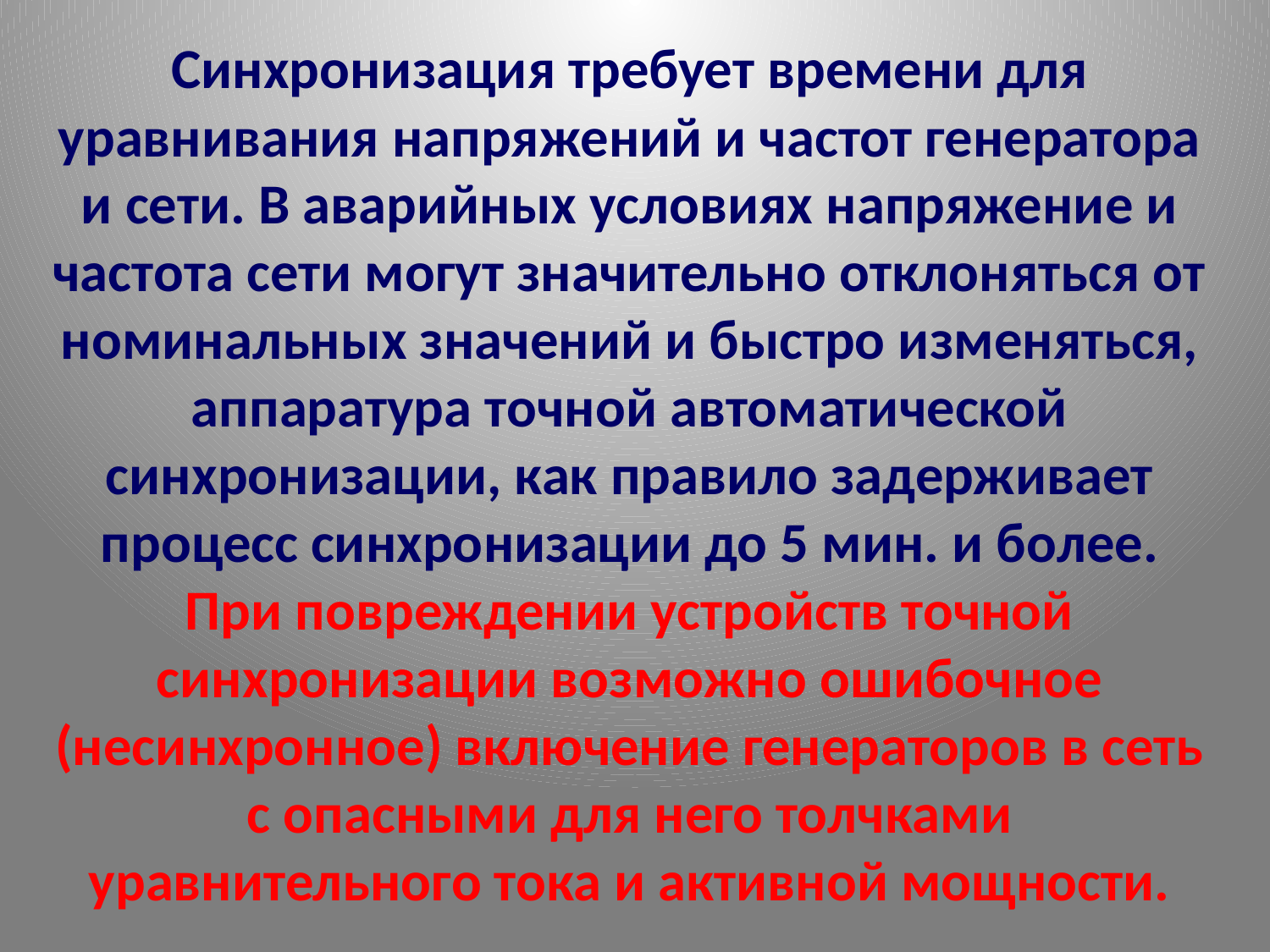

Синхронизация требует времени для уравнивания напряжений и частот генератора и сети. В аварийных условиях напряжение и частота сети могут значительно отклоняться от номинальных значений и быстро изменяться, аппаратура точной автоматической синхронизации, как правило задерживает процесс синхронизации до 5 мин. и более.
При повреждении устройств точной синхронизации возможно ошибочное (несинхронное) включение генераторов в сеть с опасными для него толчками уравнительного тока и активной мощности.